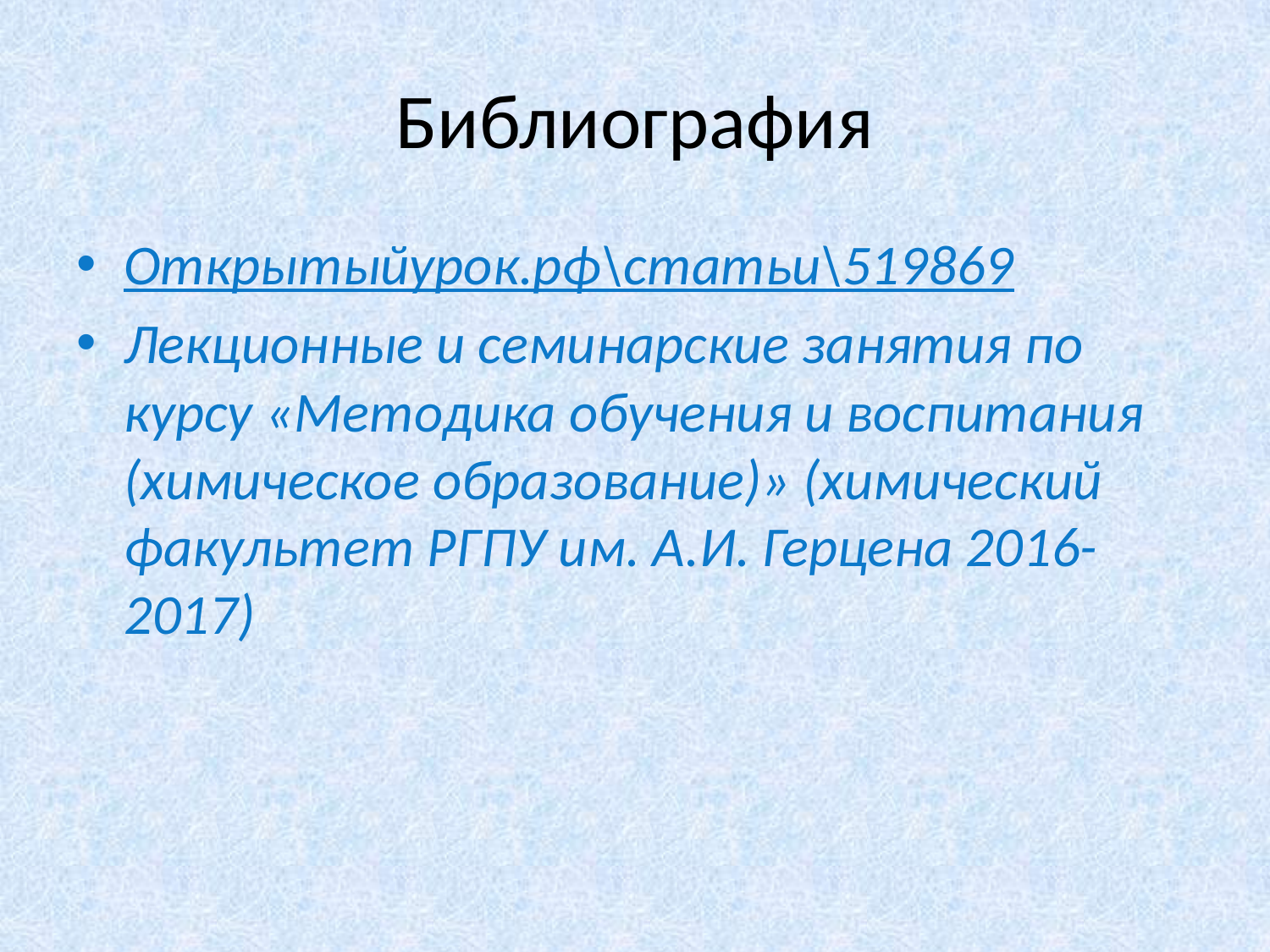

# Библиография
Открытыйурок.рф\статьи\519869
Лекционные и семинарские занятия по курсу «Методика обучения и воспитания (химическое образование)» (химический факультет РГПУ им. А.И. Герцена 2016-2017)